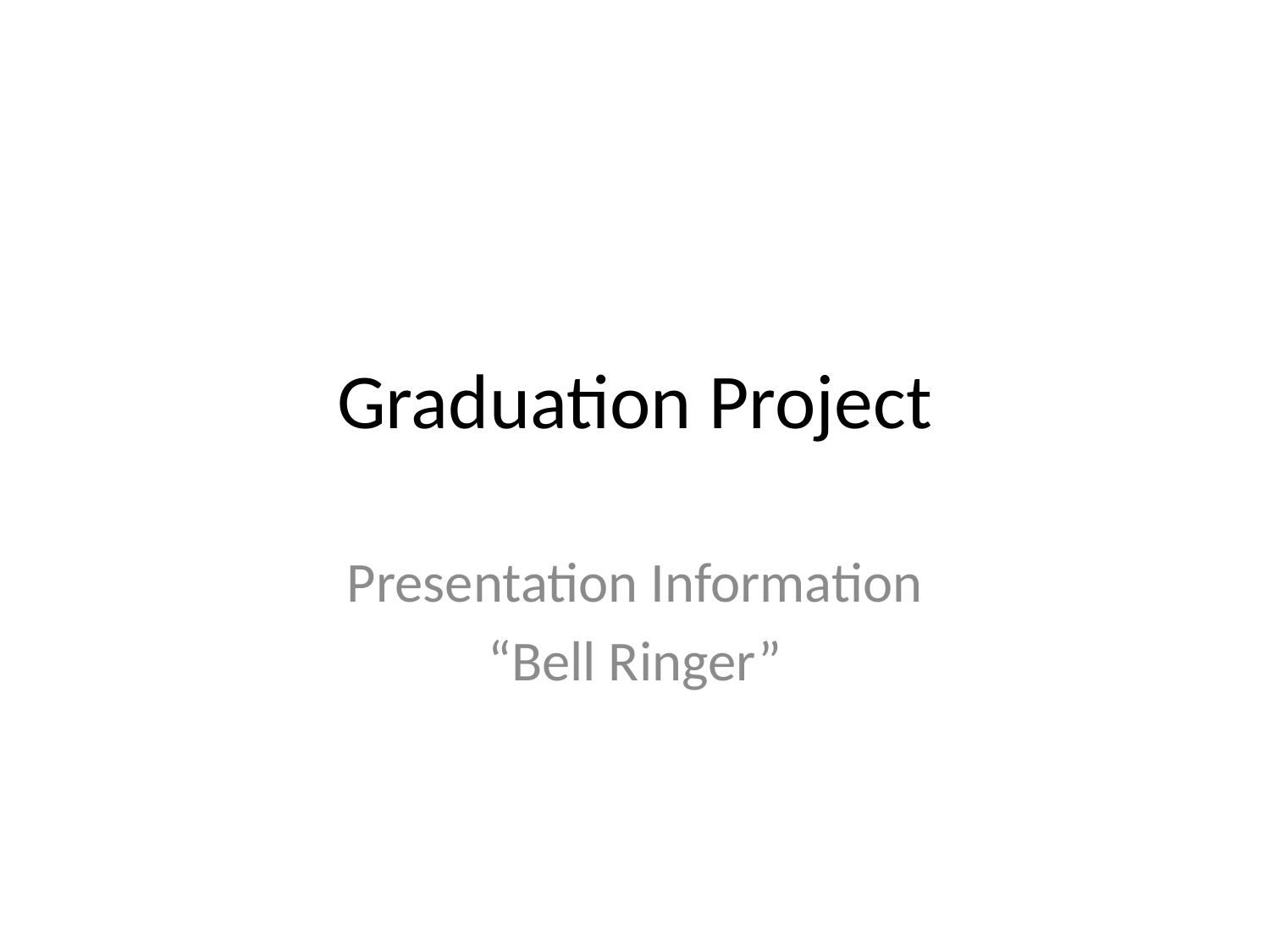

# Graduation Project
Presentation Information
“Bell Ringer”